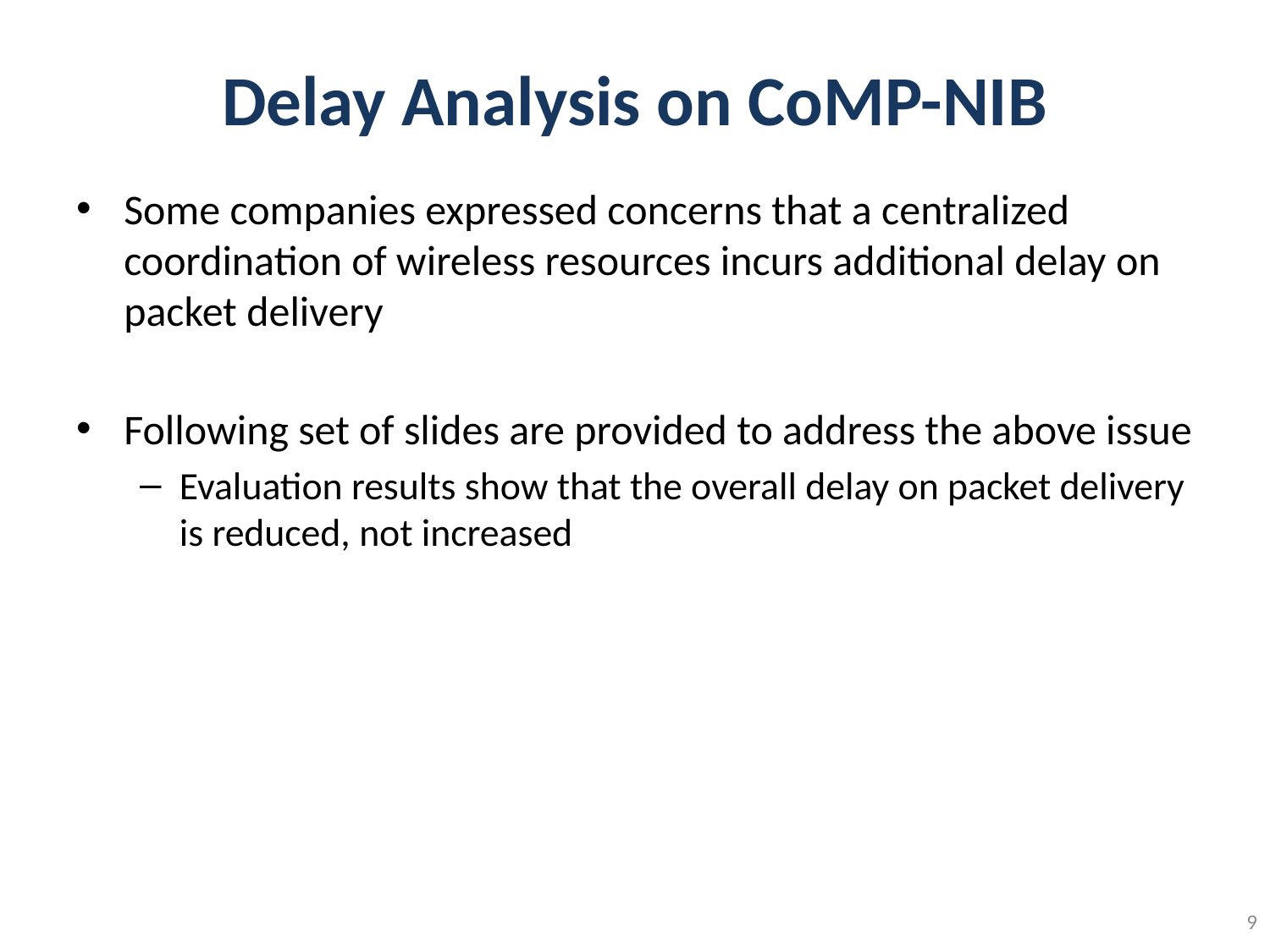

# Delay Analysis on CoMP-NIB
Some companies expressed concerns that a centralized coordination of wireless resources incurs additional delay on packet delivery

Following set of slides are provided to address the above issue
Evaluation results show that the overall delay on packet delivery is reduced, not increased
9